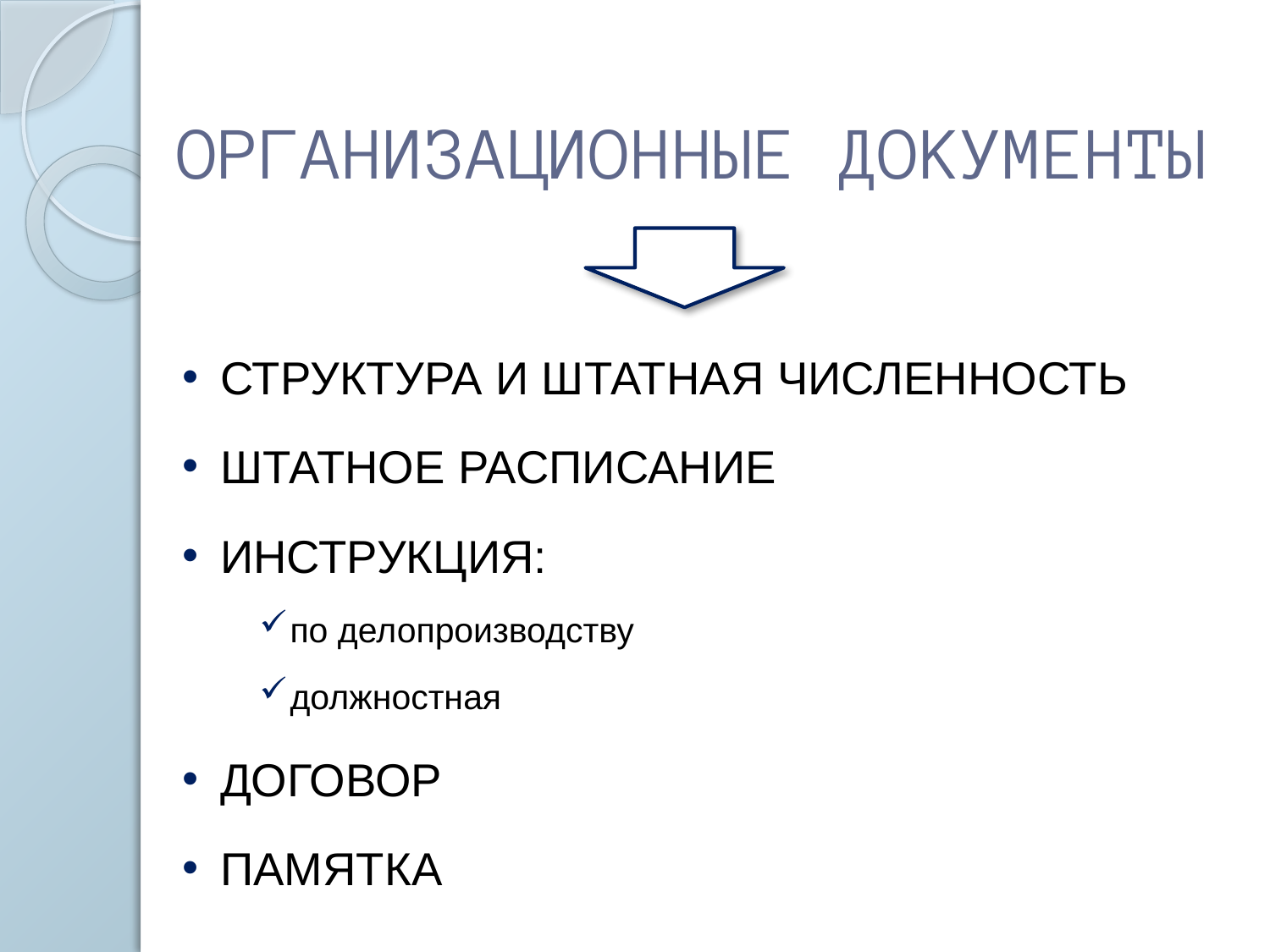

# ОРГАНИЗАЦИОННЫЕ ДОКУМЕНТЫ

СТРУКТУРА И ШТАТНАЯ ЧИСЛЕННОСТЬ
ШТАТНОЕ РАСПИСАНИЕ
ИНСТРУКЦИЯ:
по делопроизводству
должностная
ДОГОВОР
ПАМЯТКА